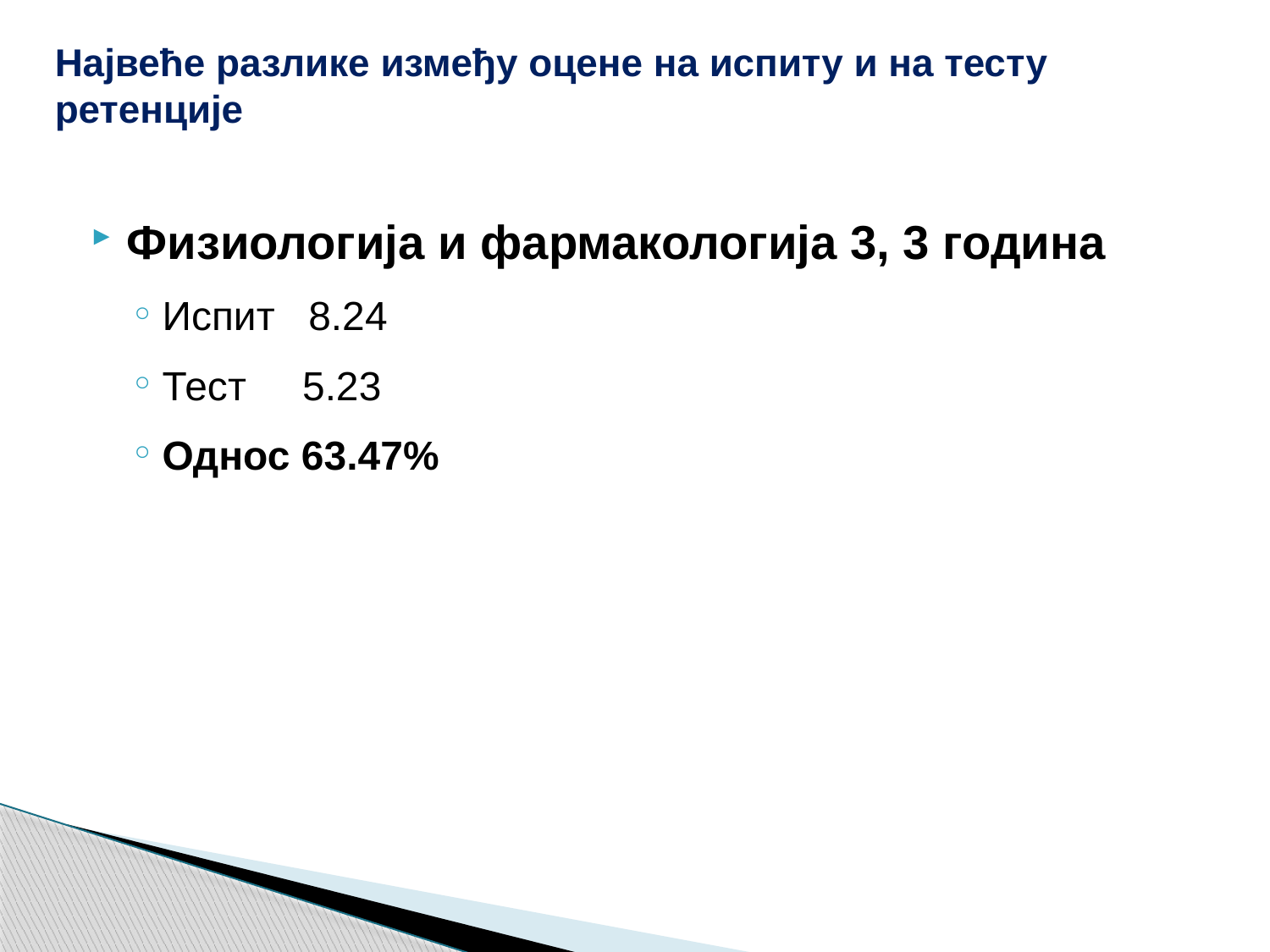

# Највеће разлике између оцене на испиту и на тесту ретенције
Физиологија и фармакологија 3, 3 година
Испит   8.24
Тест     5.23
Однос 63.47%